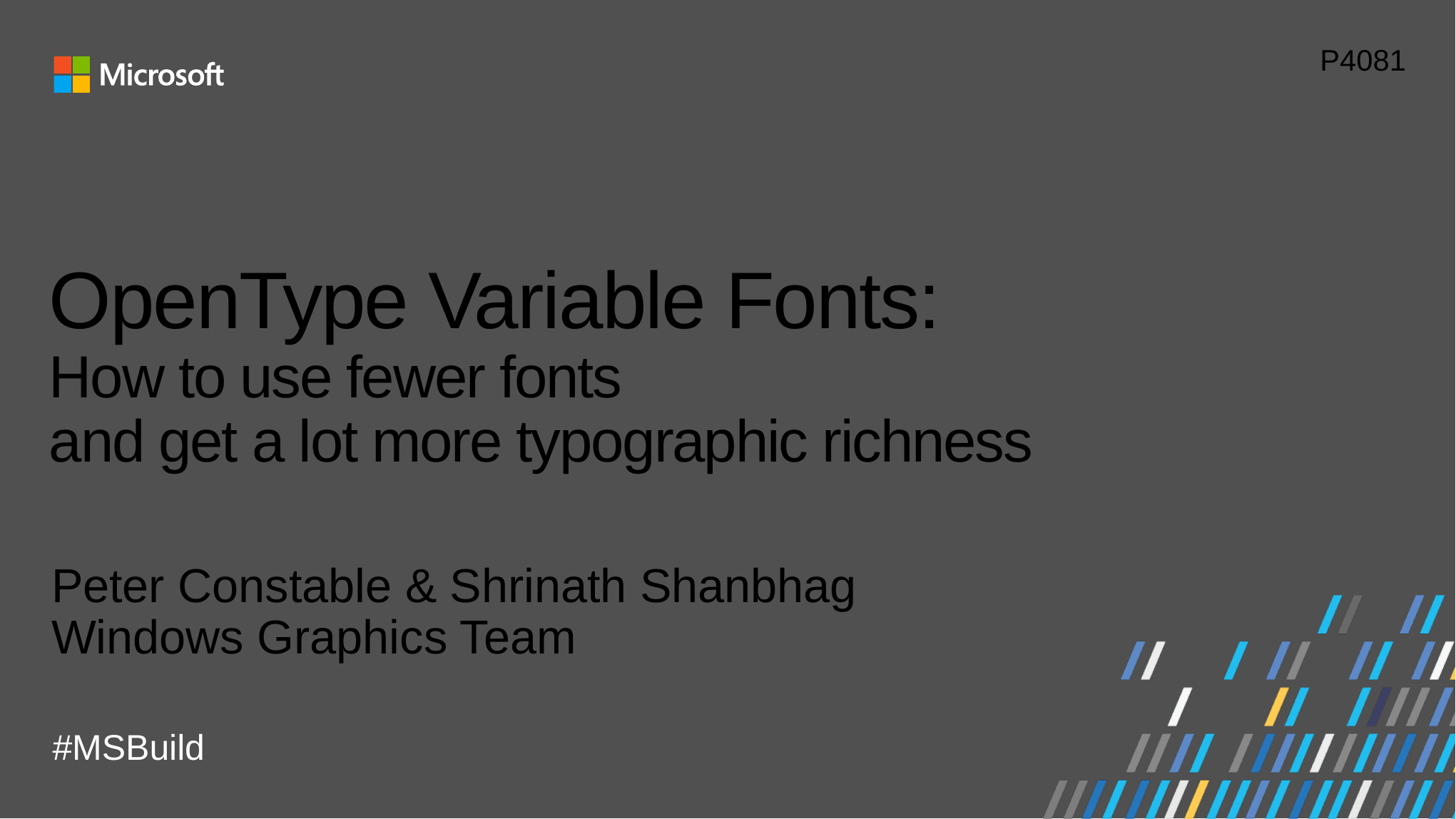

P4081
# OpenType Variable Fonts: How to use fewer fonts and get a lot more typographic richness
Peter Constable & Shrinath Shanbhag
Windows Graphics Team